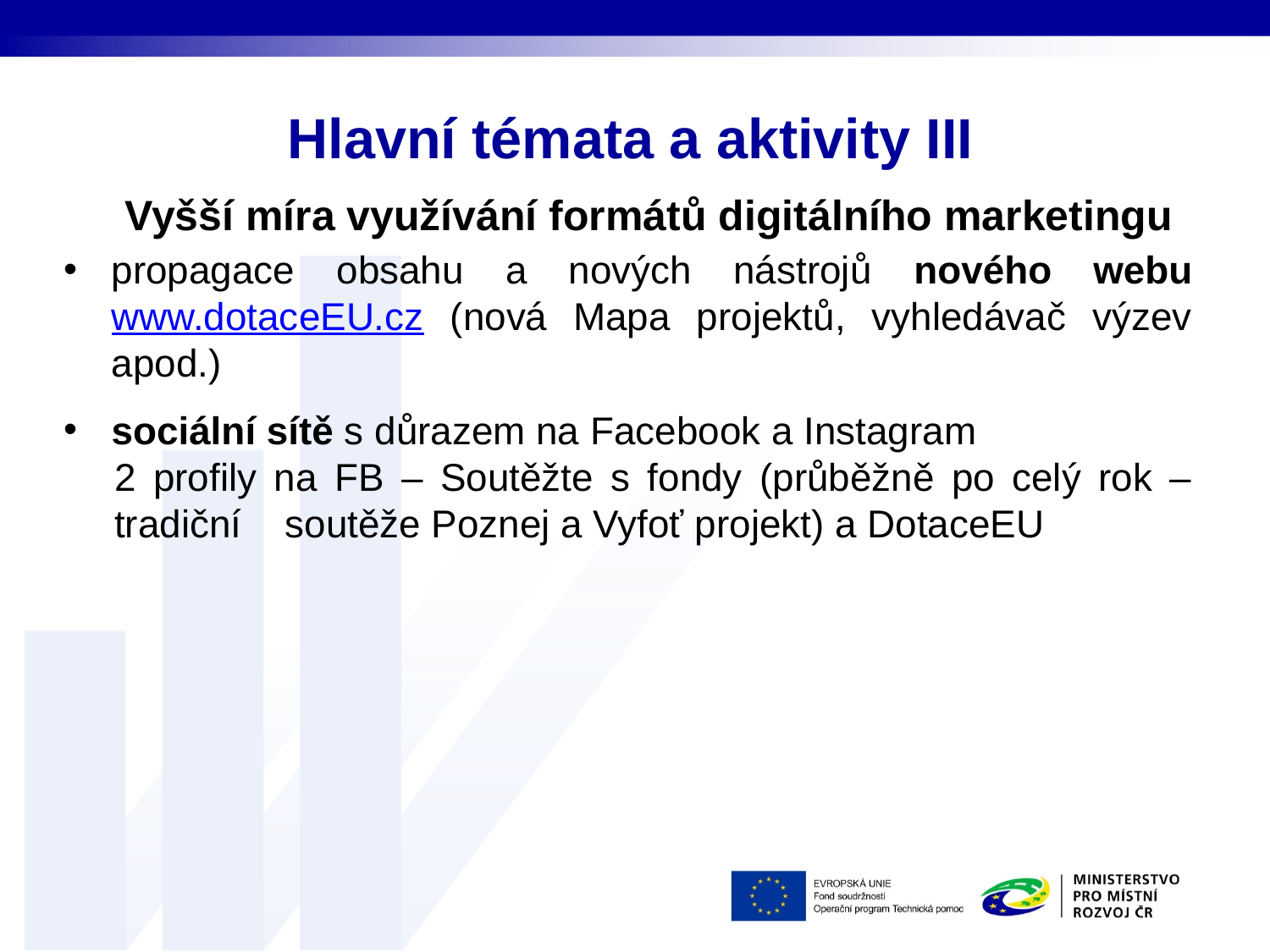

# Hlavní témata a aktivity III
Vyšší míra využívání formátů digitálního marketingu
propagace obsahu a nových nástrojů nového webu www.dotaceEU.cz (nová Mapa projektů, vyhledávač výzev apod.)

sociální sítě s důrazem na Facebook a Instagram
2 profily na FB – Soutěžte s fondy (průběžně po celý rok – tradiční    soutěže Poznej a Vyfoť projekt) a DotaceEU